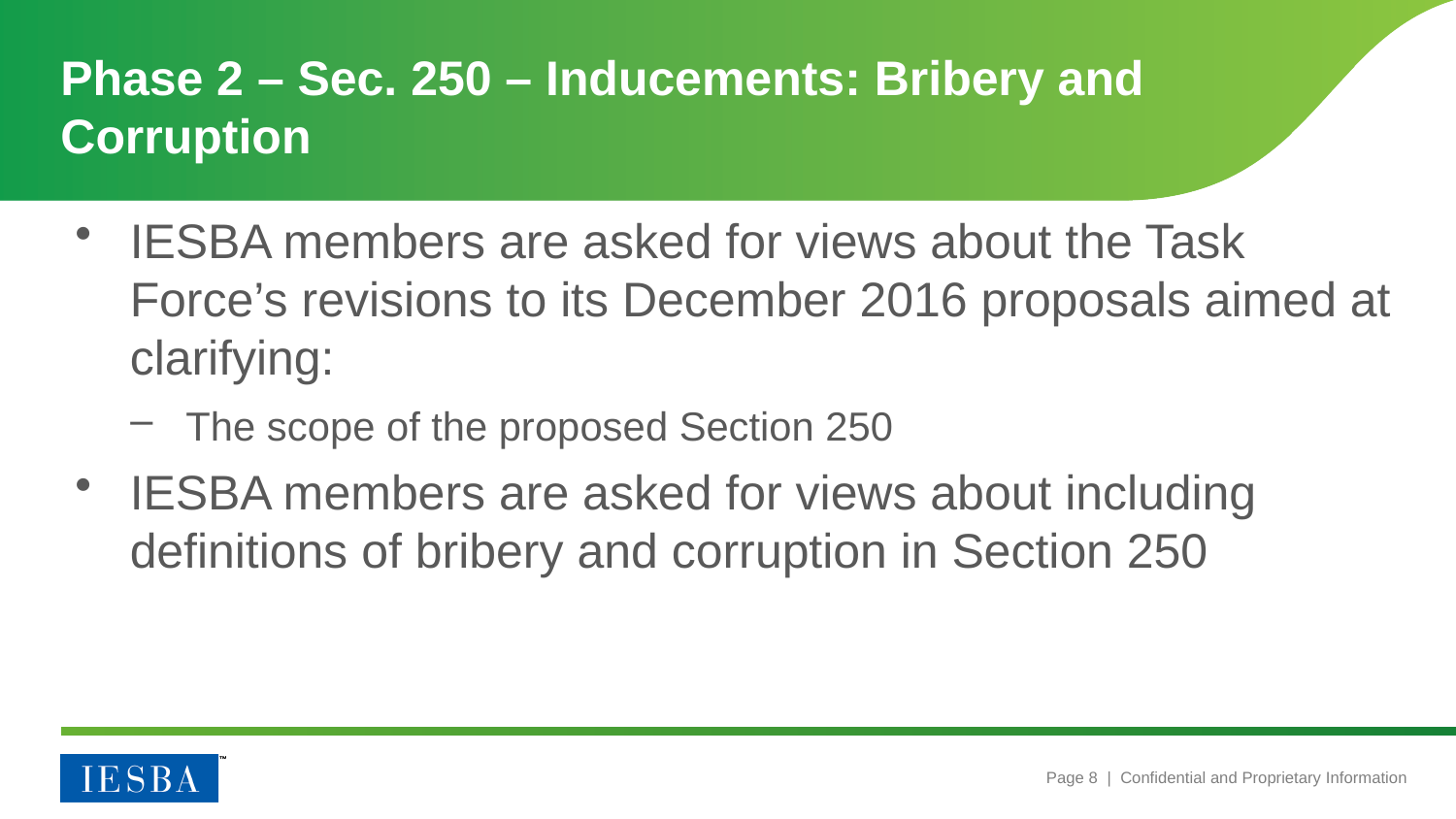

# Phase 2 – Sec. 250 – Inducements: Bribery and Corruption
IESBA members are asked for views about the Task Force’s revisions to its December 2016 proposals aimed at clarifying:
The scope of the proposed Section 250
IESBA members are asked for views about including  definitions of bribery and corruption in Section 250